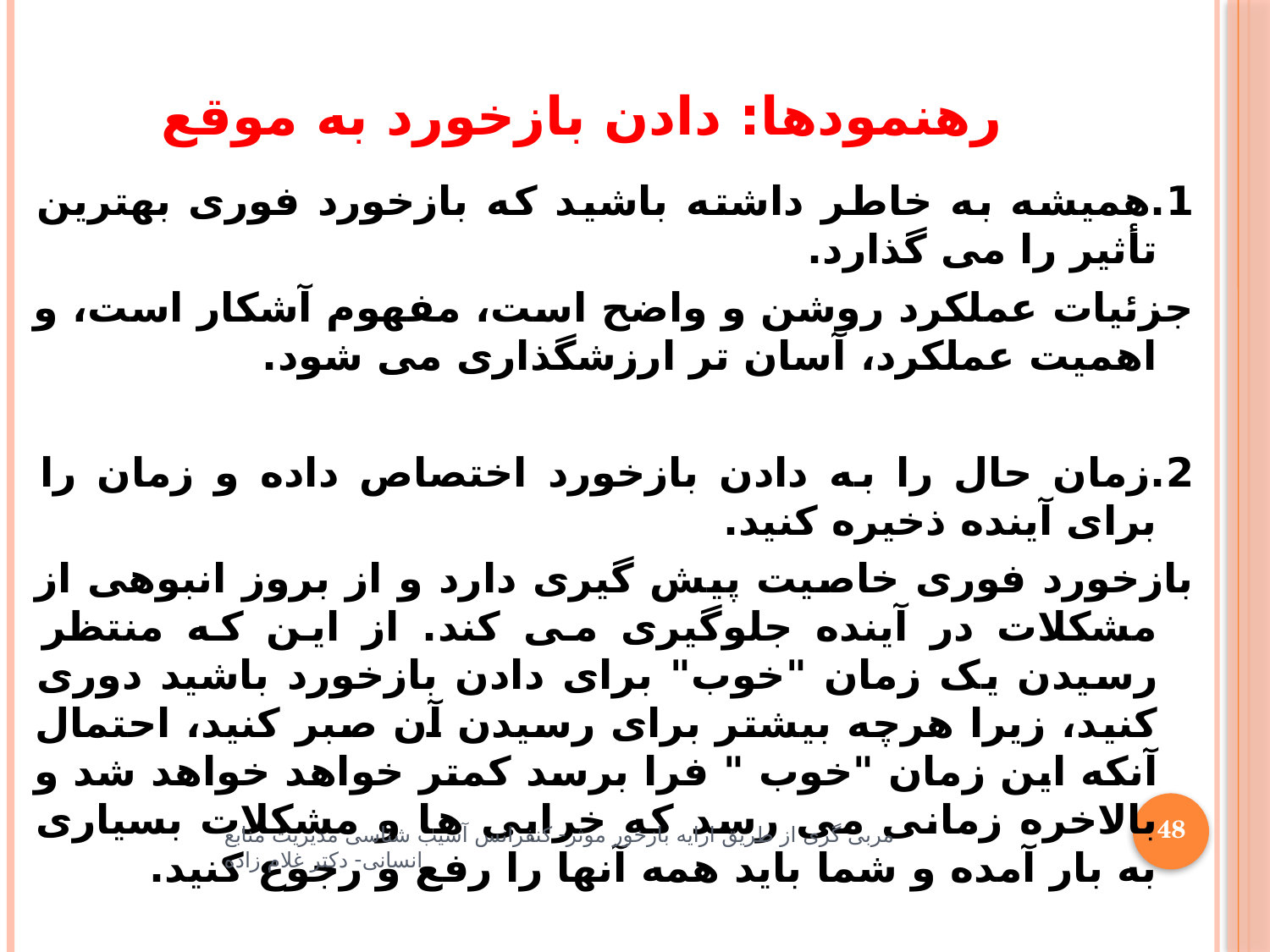

# رهنمودها: دادن بازخورد به موقع
1.	همیشه به خاطر داشته باشید که بازخورد فوری بهترین تأثیر را می گذارد.
جزئیات عملکرد روشن و واضح است، مفهوم آشکار است، و اهمیت عملکرد، آسان تر ارزشگذاری می شود.

2.	زمان حال را به دادن بازخورد اختصاص داده و زمان را برای آینده ذخیره کنید.
بازخورد فوری خاصیت پیش گیری دارد و از بروز انبوهی از مشکلات در آینده جلوگیری می کند. از این که منتظر رسیدن یک زمان "خوب" برای دادن بازخورد باشید دوری کنید، زیرا هرچه بیشتر برای رسیدن آن صبر کنید، احتمال آنکه این زمان "خوب " فرا برسد کمتر خواهد خواهد شد و بالاخره زمانی می رسد که خرابی ها و مشکلات بسیاری به بار آمده و شما باید همه آنها را رفع و رجوع کنید.

48
مربی گری از طریق ارایه بازخور موثر- کنفرانس آسیب شناسی مدیریت منابع انسانی- دکتر غلام زاده